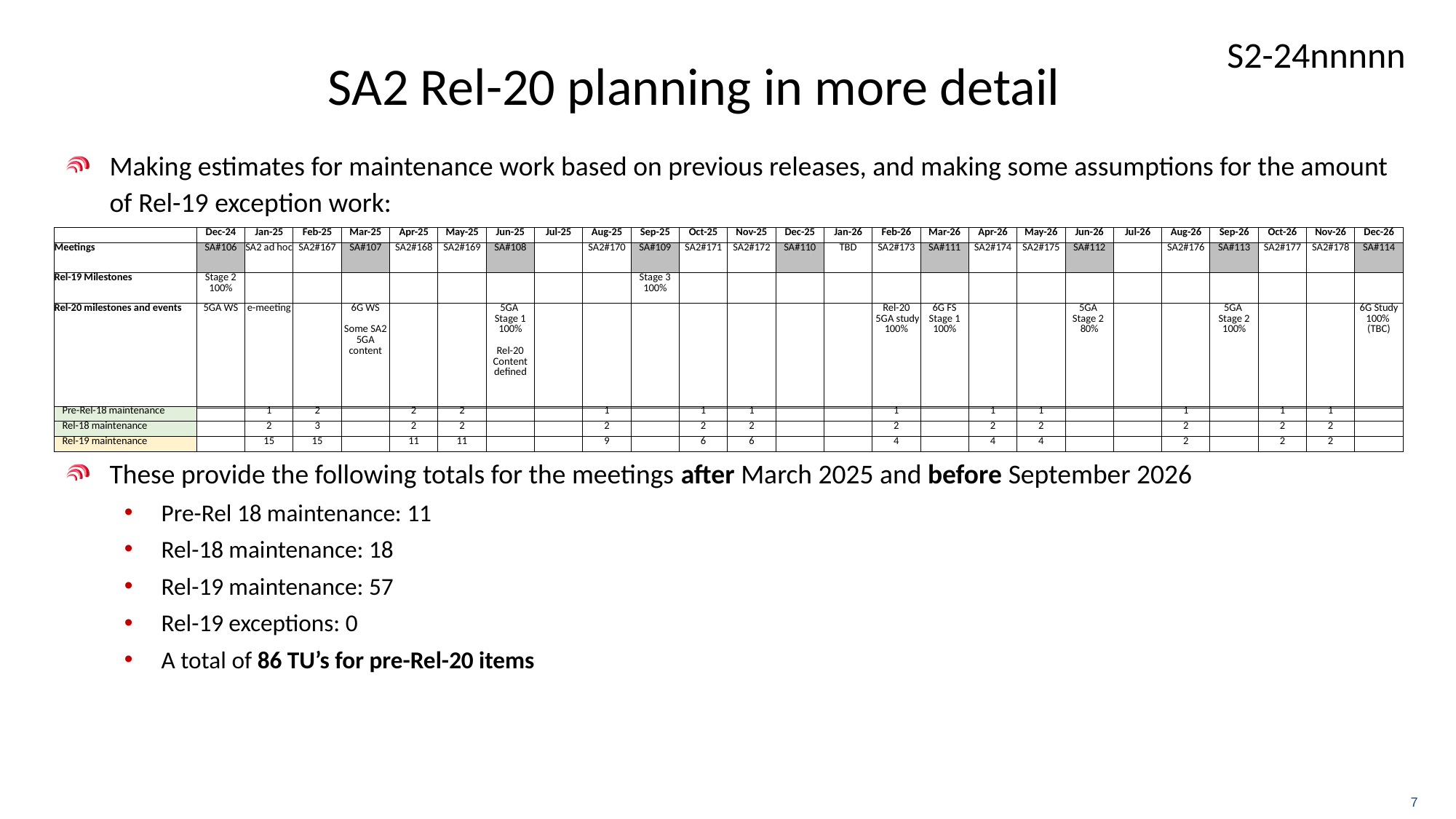

# SA2 Rel-20 planning in more detail
Making estimates for maintenance work based on previous releases, and making some assumptions for the amount of Rel-19 exception work:

These provide the following totals for the meetings after March 2025 and before September 2026
Pre-Rel 18 maintenance: 11
Rel-18 maintenance: 18
Rel-19 maintenance: 57
Rel-19 exceptions: 0
A total of 86 TU’s for pre-Rel-20 items
|  | Dec-24 | Jan-25 | Feb-25 | Mar-25 | Apr-25 | May-25 | Jun-25 | Jul-25 | Aug-25 | Sep-25 | Oct-25 | Nov-25 | Dec-25 | Jan-26 | Feb-26 | Mar-26 | Apr-26 | May-26 | Jun-26 | Jul-26 | Aug-26 | Sep-26 | Oct-26 | Nov-26 | Dec-26 |
| --- | --- | --- | --- | --- | --- | --- | --- | --- | --- | --- | --- | --- | --- | --- | --- | --- | --- | --- | --- | --- | --- | --- | --- | --- | --- |
| Meetings | SA#106 | SA2 ad hoc | SA2#167 | SA#107 | SA2#168 | SA2#169 | SA#108 |  | SA2#170 | SA#109 | SA2#171 | SA2#172 | SA#110 | TBD | SA2#173 | SA#111 | SA2#174 | SA2#175 | SA#112 |  | SA2#176 | SA#113 | SA2#177 | SA2#178 | SA#114 |
| Rel-19 Milestones | Stage 2 100% |  |  |  |  |  |  |  |  | Stage 3 100% |  |  |  |  |  |  |  |  |  |  |  |  |  |  |  |
| Rel-20 milestones and events | 5GA WS | e-meeting |  | 6G WS Some SA2 5GA content |  |  | 5GA Stage 1 100% Rel-20 Content defined |  |  |  |  |  |  |  | Rel-20 5GA study 100% | 6G FS Stage 1 100% |  |  | 5GA Stage 2 80% |  |  | 5GA Stage 2 100% |  |  | 6G Study 100% (TBC) |
| Pre-Rel-18 maintenance |  | 1 | 2 |  | 2 | 2 |  |  | 1 |  | 1 | 1 |  |  | 1 |  | 1 | 1 |  |  | 1 |  | 1 | 1 |  |
| --- | --- | --- | --- | --- | --- | --- | --- | --- | --- | --- | --- | --- | --- | --- | --- | --- | --- | --- | --- | --- | --- | --- | --- | --- | --- |
| Rel-18 maintenance |  | 2 | 3 |  | 2 | 2 |  |  | 2 |  | 2 | 2 |  |  | 2 |  | 2 | 2 |  |  | 2 |  | 2 | 2 |  |
| Rel-19 maintenance |  | 15 | 15 |  | 11 | 11 |  |  | 9 |  | 6 | 6 |  |  | 4 |  | 4 | 4 |  |  | 2 |  | 2 | 2 |  |